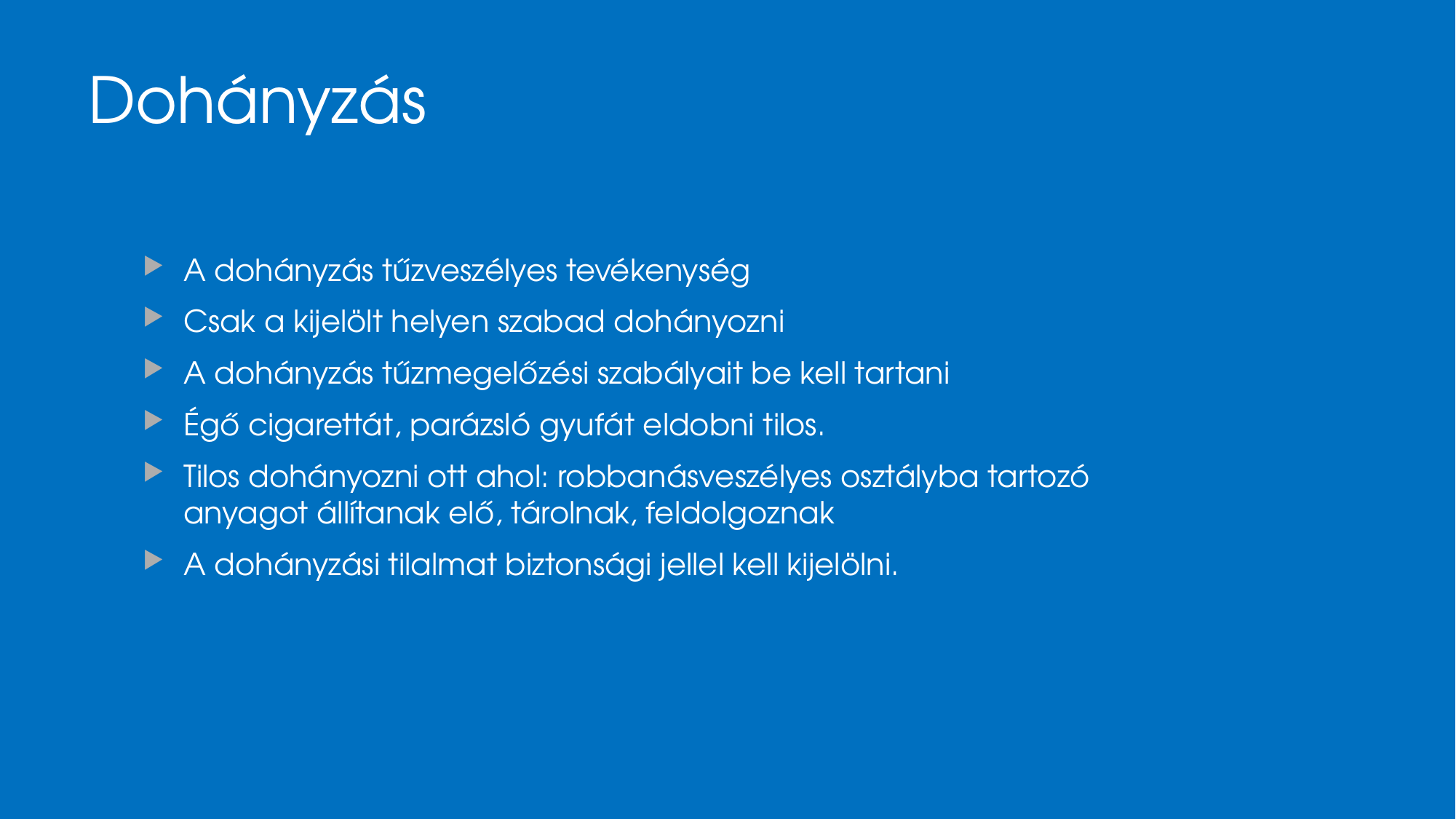

# Dohányzás
A dohányzás tűzveszélyes tevékenység
Csak a kijelölt helyen szabad dohányozni
A dohányzás tűzmegelőzési szabályait be kell tartani
Égő cigarettát, parázsló gyufát eldobni tilos.
Tilos dohányozni ott ahol: robbanásveszélyes osztályba tartozó anyagot állítanak elő, tárolnak, feldolgoznak
A dohányzási tilalmat biztonsági jellel kell kijelölni.